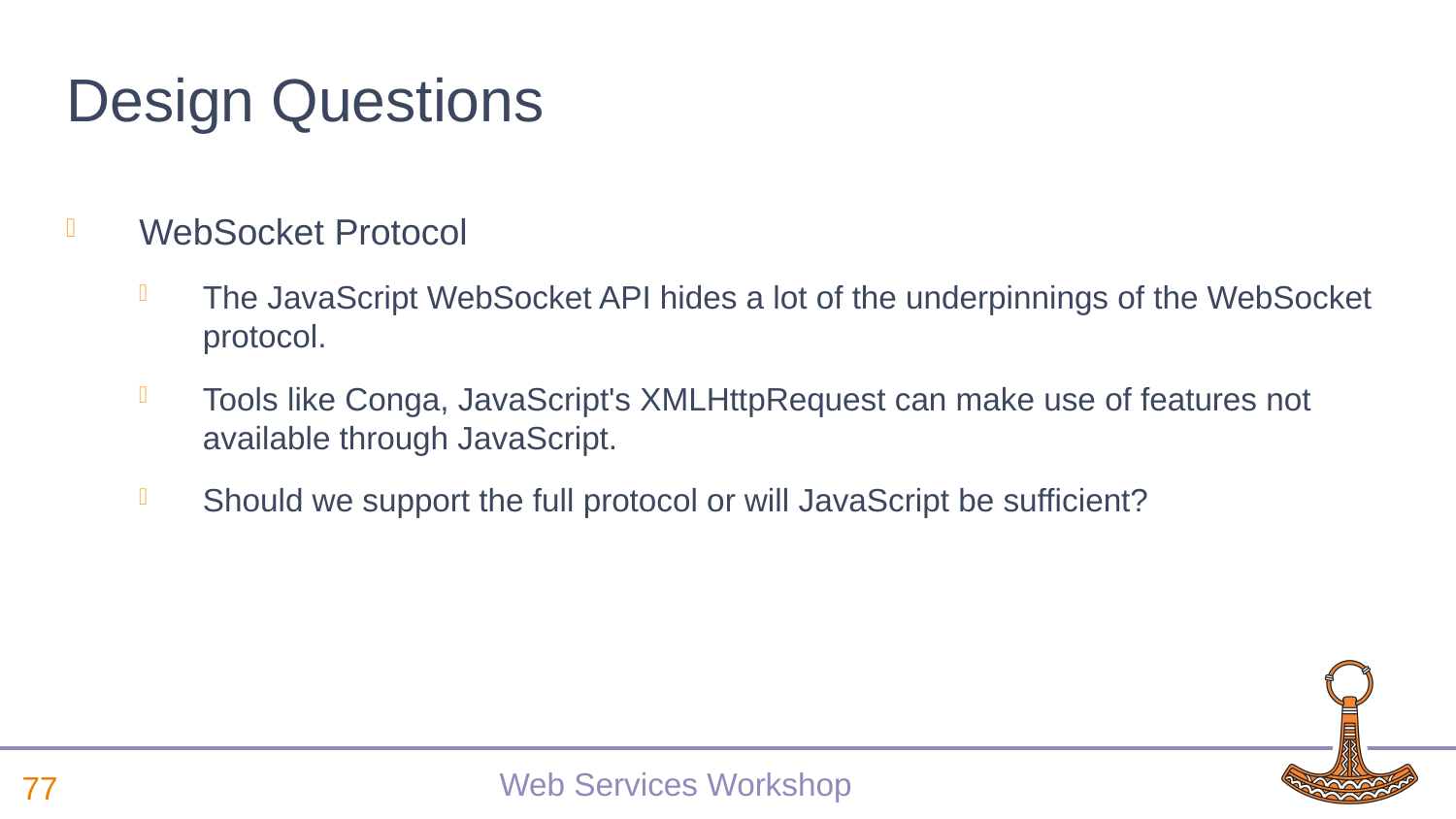

# Design Questions
WebSocket Protocol
The JavaScript WebSocket API hides a lot of the underpinnings of the WebSocket protocol.
Tools like Conga, JavaScript's XMLHttpRequest can make use of features not available through JavaScript.
Should we support the full protocol or will JavaScript be sufficient?